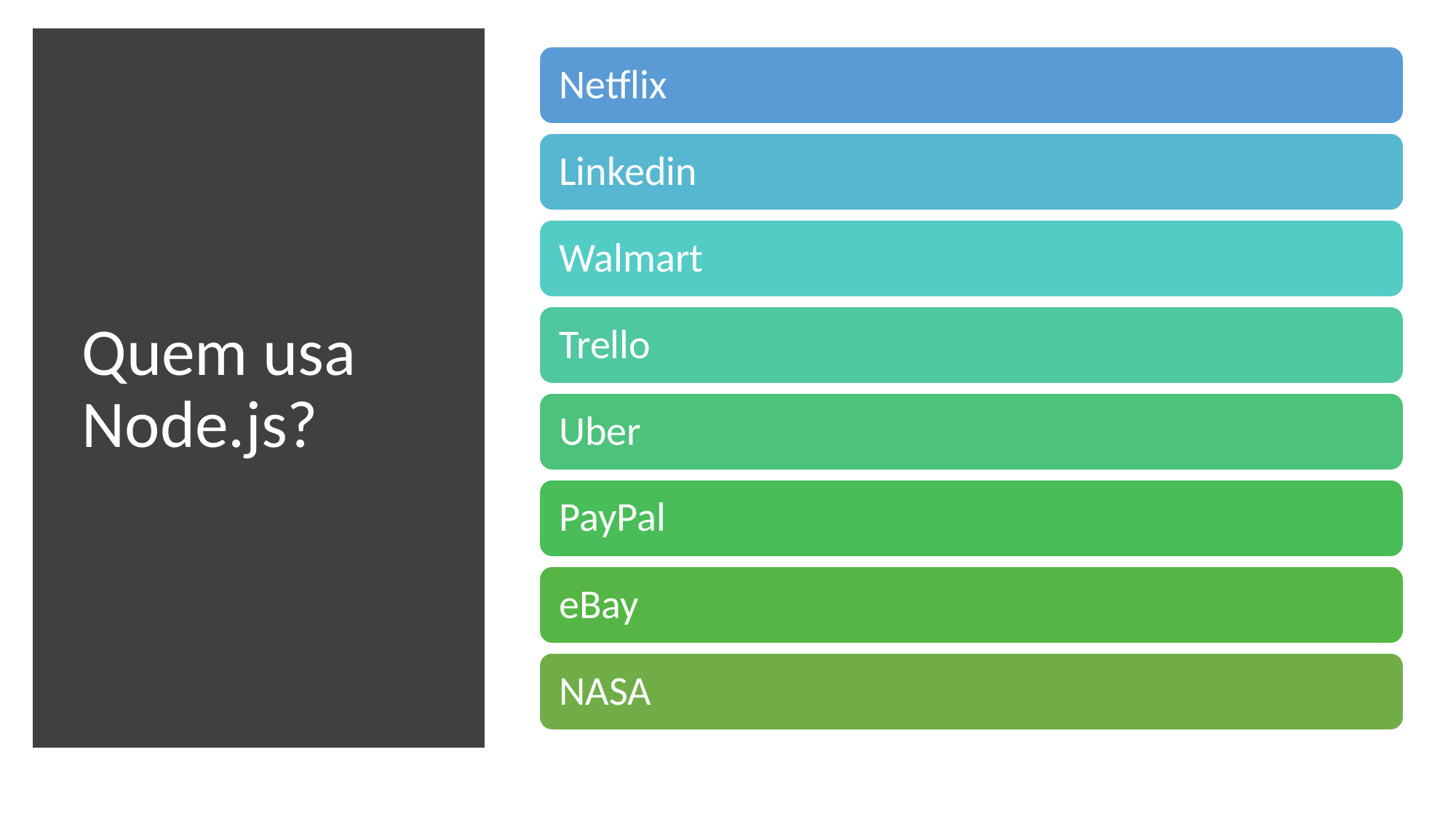

Netflix
Linkedin
Walmart
Trello
Uber
PayPal
eBay
NASA
# Quem usa Node.js?